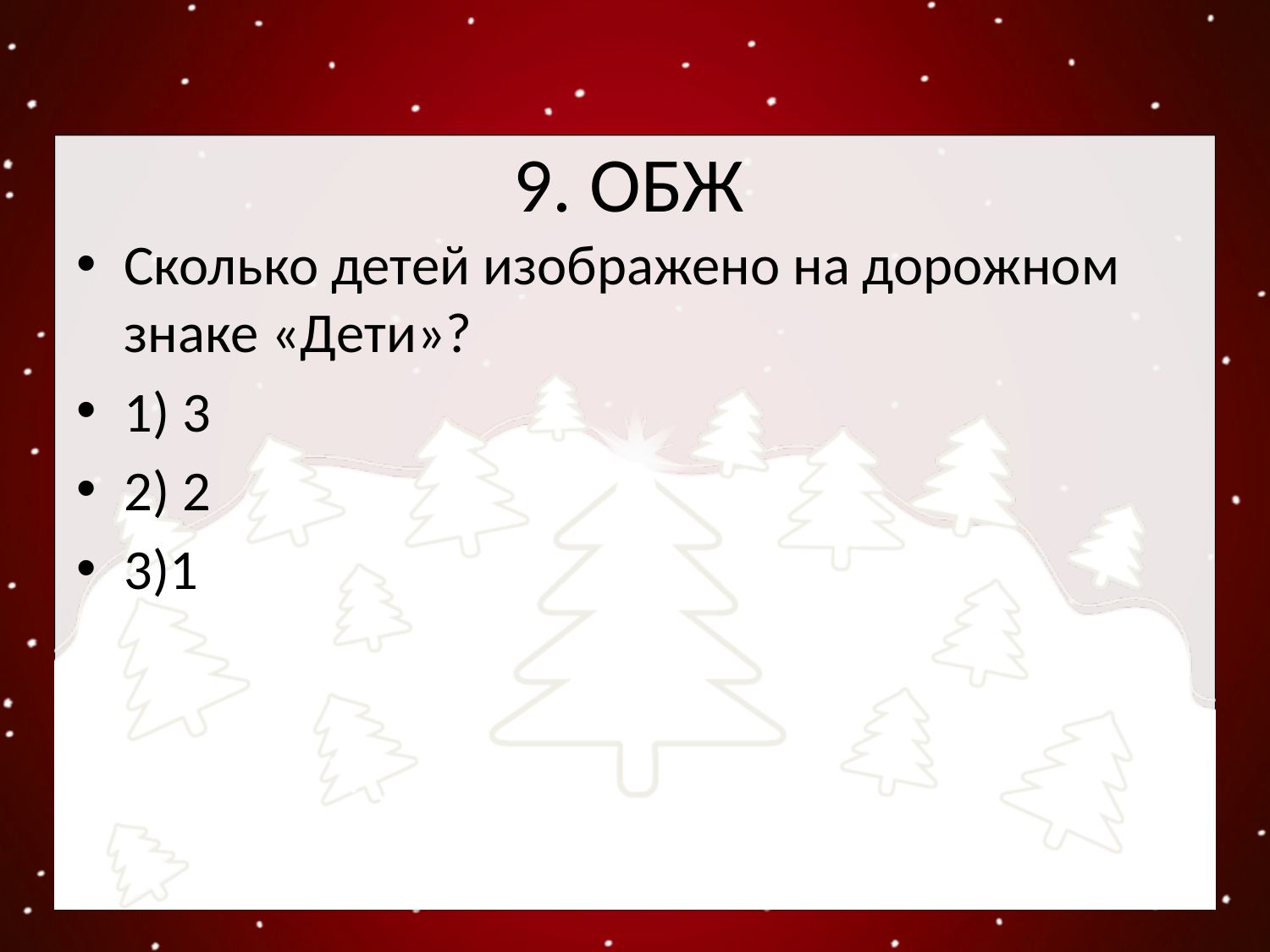

# 9. ОБЖ
Сколько детей изображено на дорожном знаке «Дети»?
1) 3
2) 2
3)1